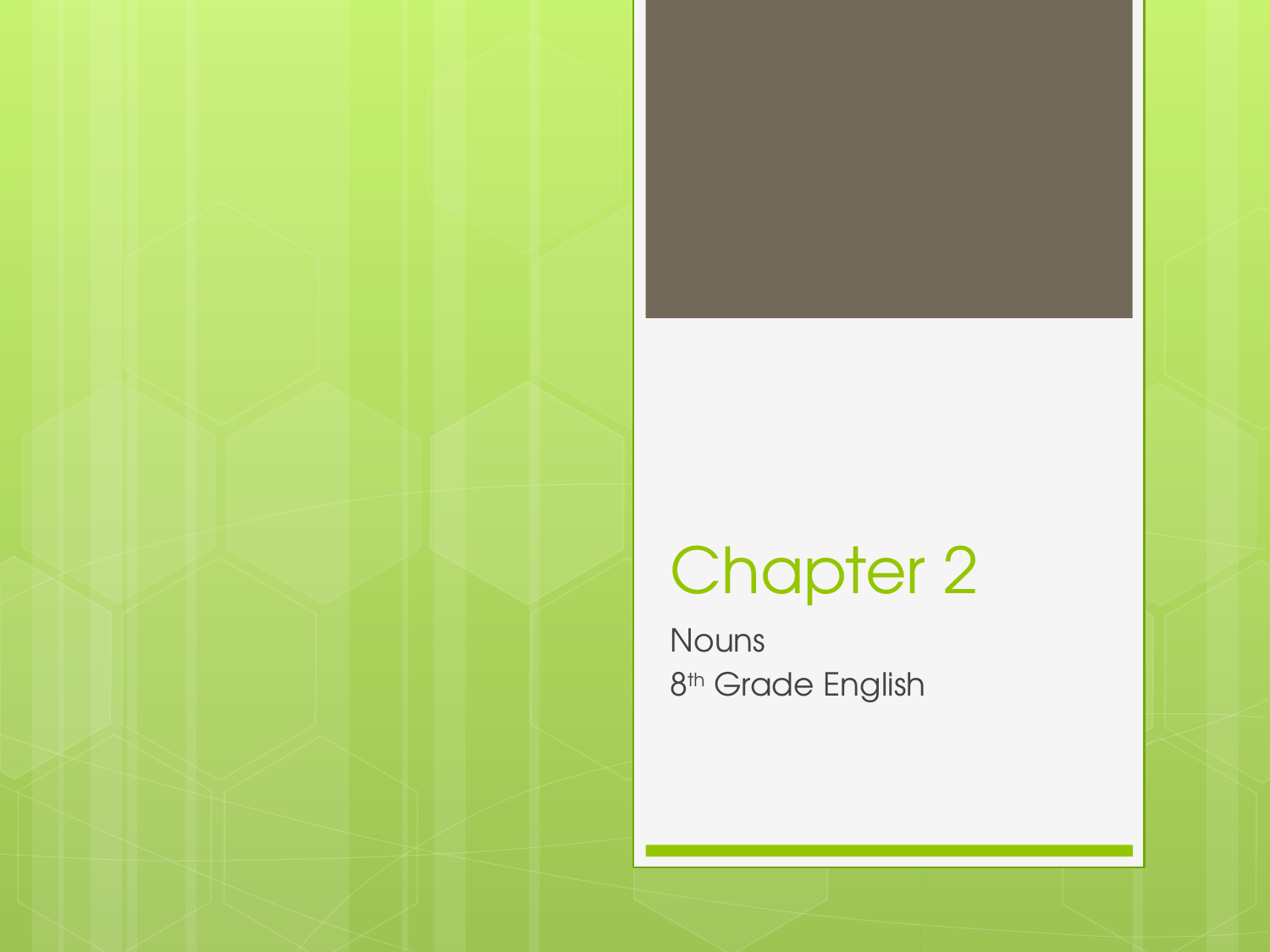

# Chapter 2
Nouns
8th Grade English